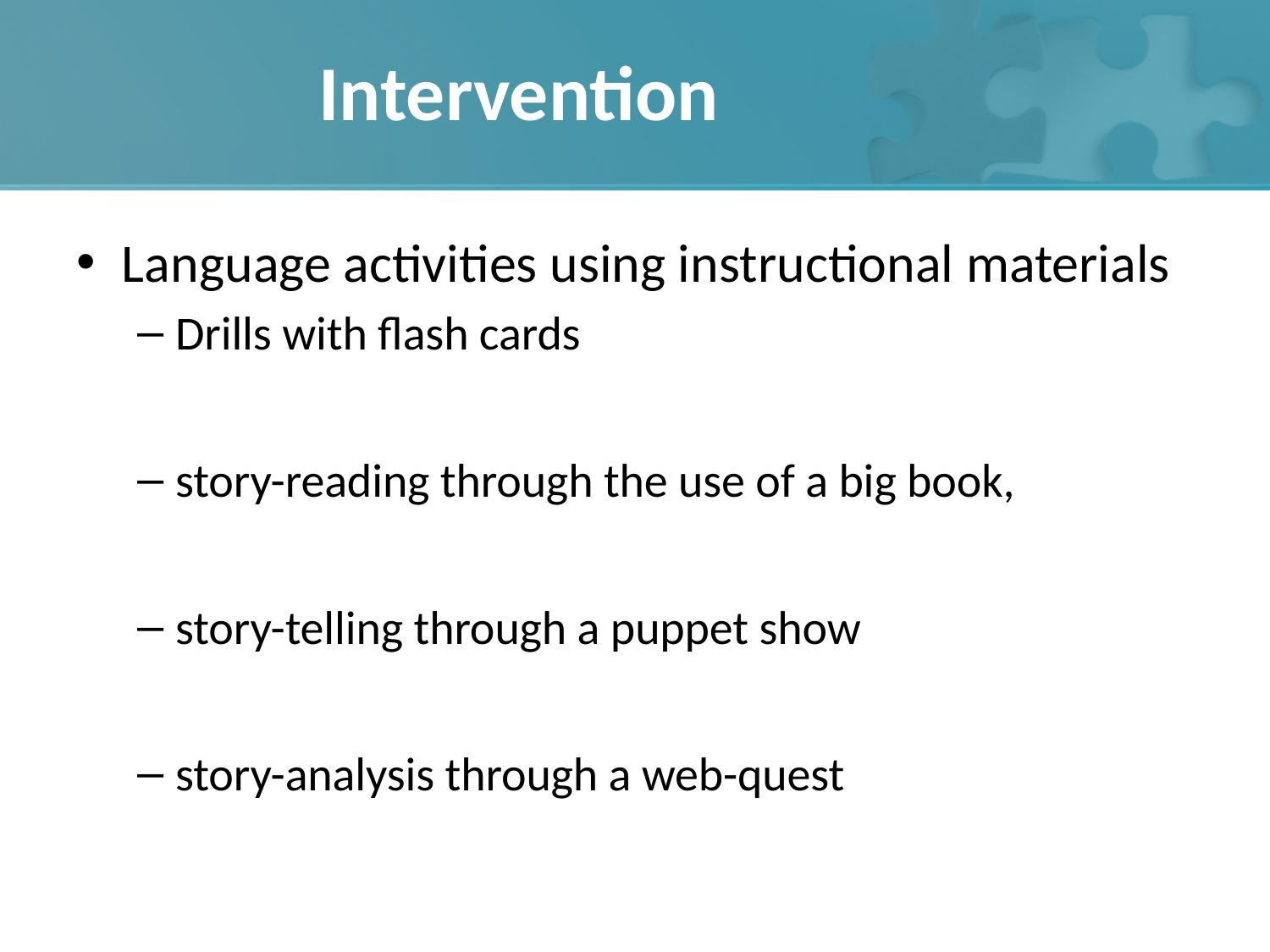

# Intervention
Language activities using instructional materials
Drills with flash cards

story-reading through the use of a big book,

story-telling through a puppet show

story-analysis through a web-quest